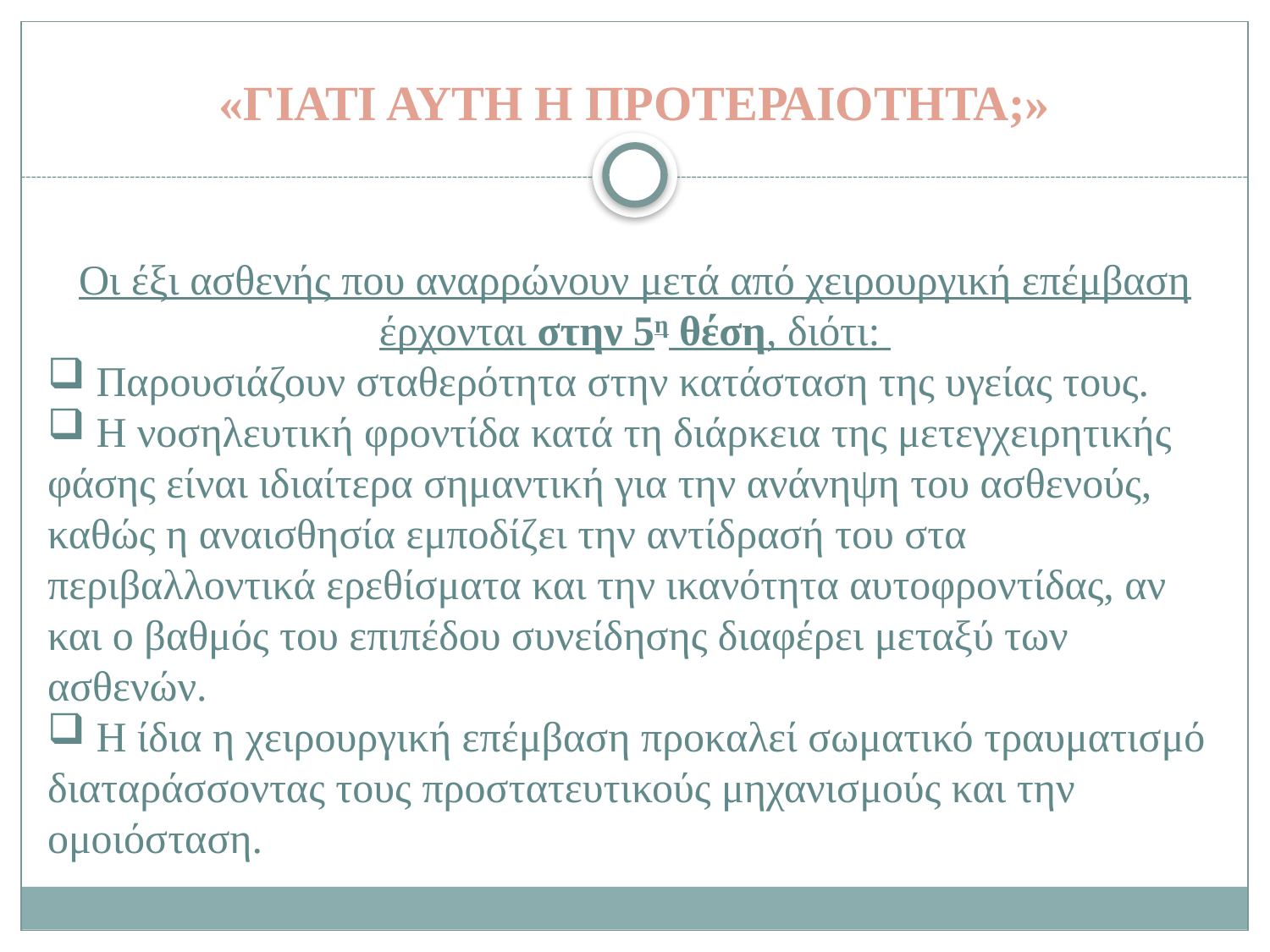

# «ΓΙΑΤΙ ΑΥΤΗ Η ΠΡΟΤΕΡΑΙΟΤΗΤΑ;»
Οι έξι ασθενής που αναρρώνουν μετά από χειρουργική επέμβαση
έρχονται στην 5η θέση, διότι:
 Παρουσιάζουν σταθερότητα στην κατάσταση της υγείας τους.
 Η νοσηλευτική φροντίδα κατά τη διάρκεια της μετεγχειρητικής φάσης είναι ιδιαίτερα σημαντική για την ανάνηψη του ασθενούς, καθώς η αναισθησία εμποδίζει την αντίδρασή του στα περιβαλλοντικά ερεθίσματα και την ικανότητα αυτοφροντίδας, αν και ο βαθμός του επιπέδου συνείδησης διαφέρει μεταξύ των ασθενών.
 Η ίδια η χειρουργική επέμβαση προκαλεί σωματικό τραυματισμό διαταράσσοντας τους προστατευτικούς μηχανισμούς και την ομοιόσταση.